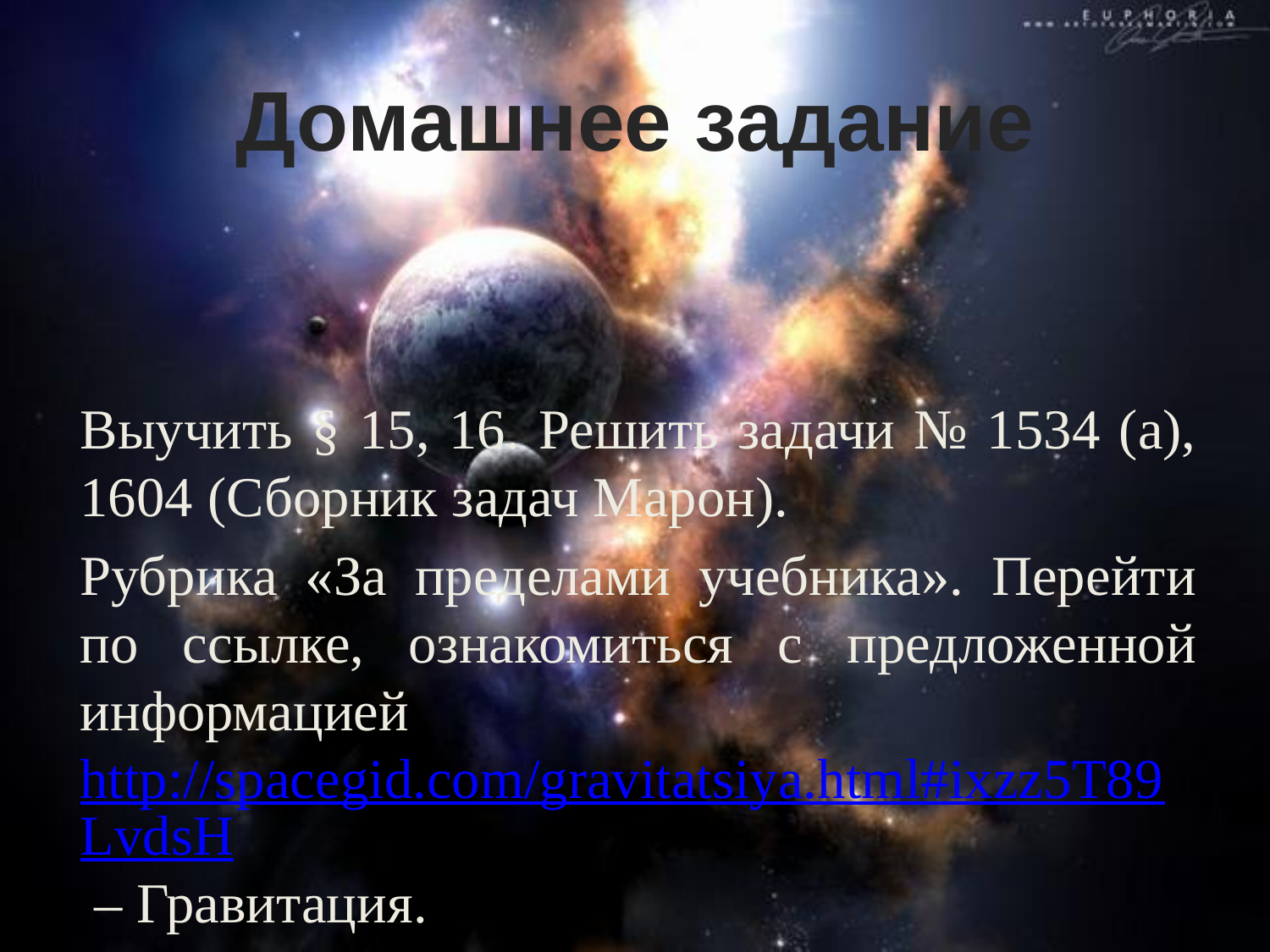

# Домашнее задание
Выучить § 15, 16. Решить задачи № 1534 (а), 1604 (Сборник задач Марон).
Рубрика «За пределами учебника». Перейти по ссылке, ознакомиться с предложенной информацией http://spacegid.com/gravitatsiya.html#ixzz5T89LvdsH – Гравитация.